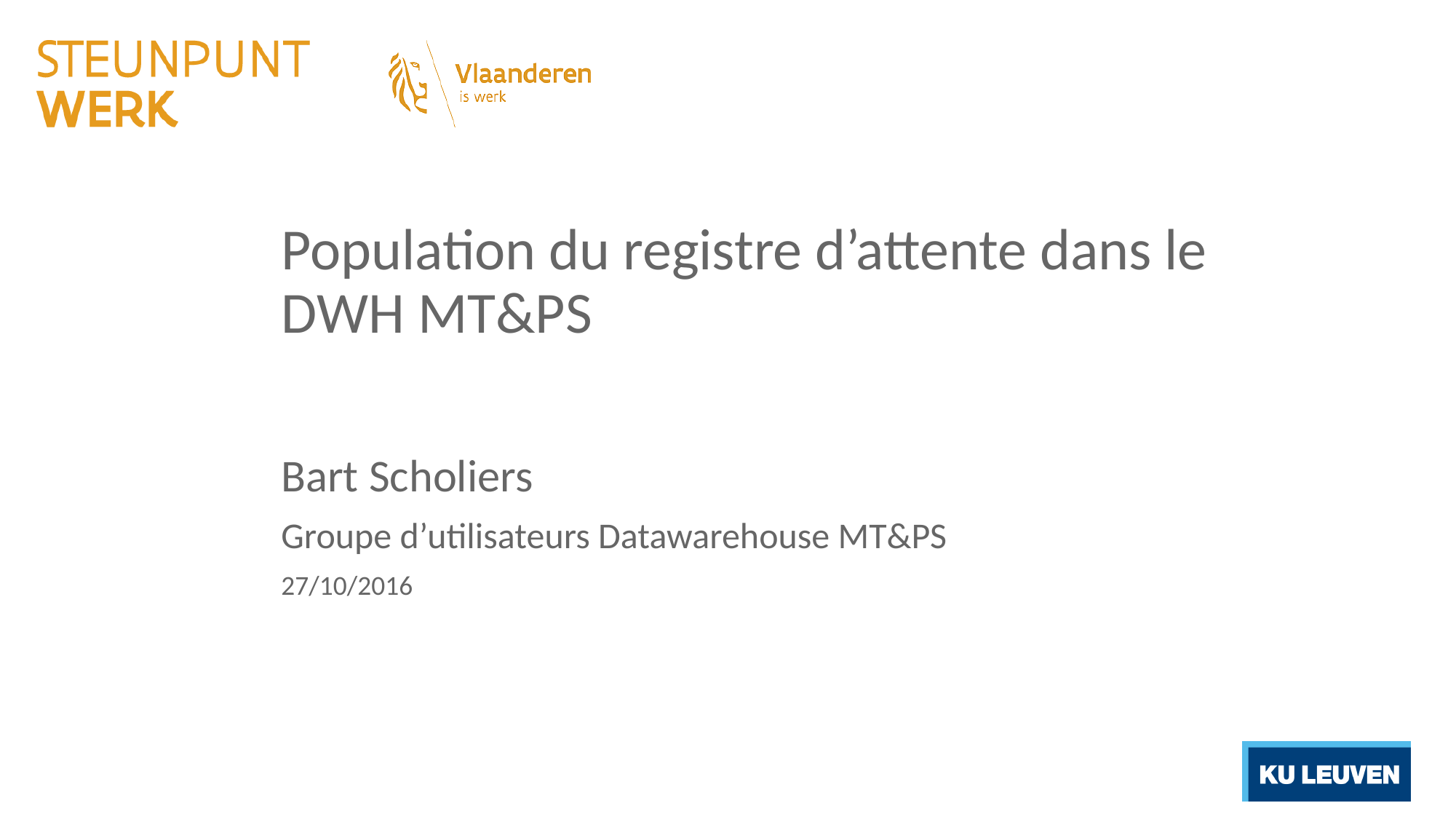

# Population du registre d’attente dans le DWH MT&PS
Bart Scholiers
Groupe d’utilisateurs Datawarehouse MT&PS
27/10/2016